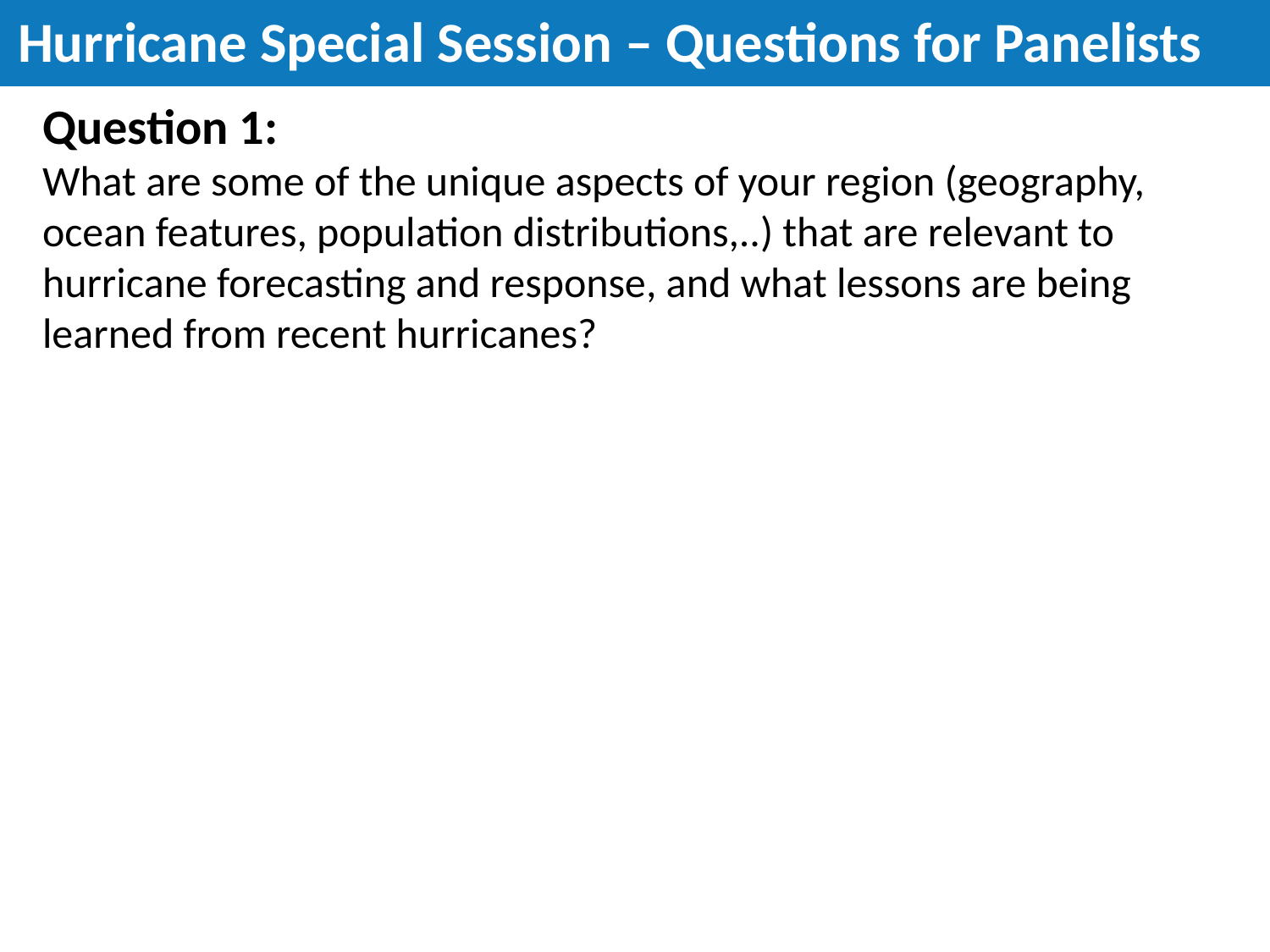

Hurricane Special Session – Questions for Panelists
Question 1:
What are some of the unique aspects of your region (geography, ocean features, population distributions,..) that are relevant to hurricane forecasting and response, and what lessons are being learned from recent hurricanes?